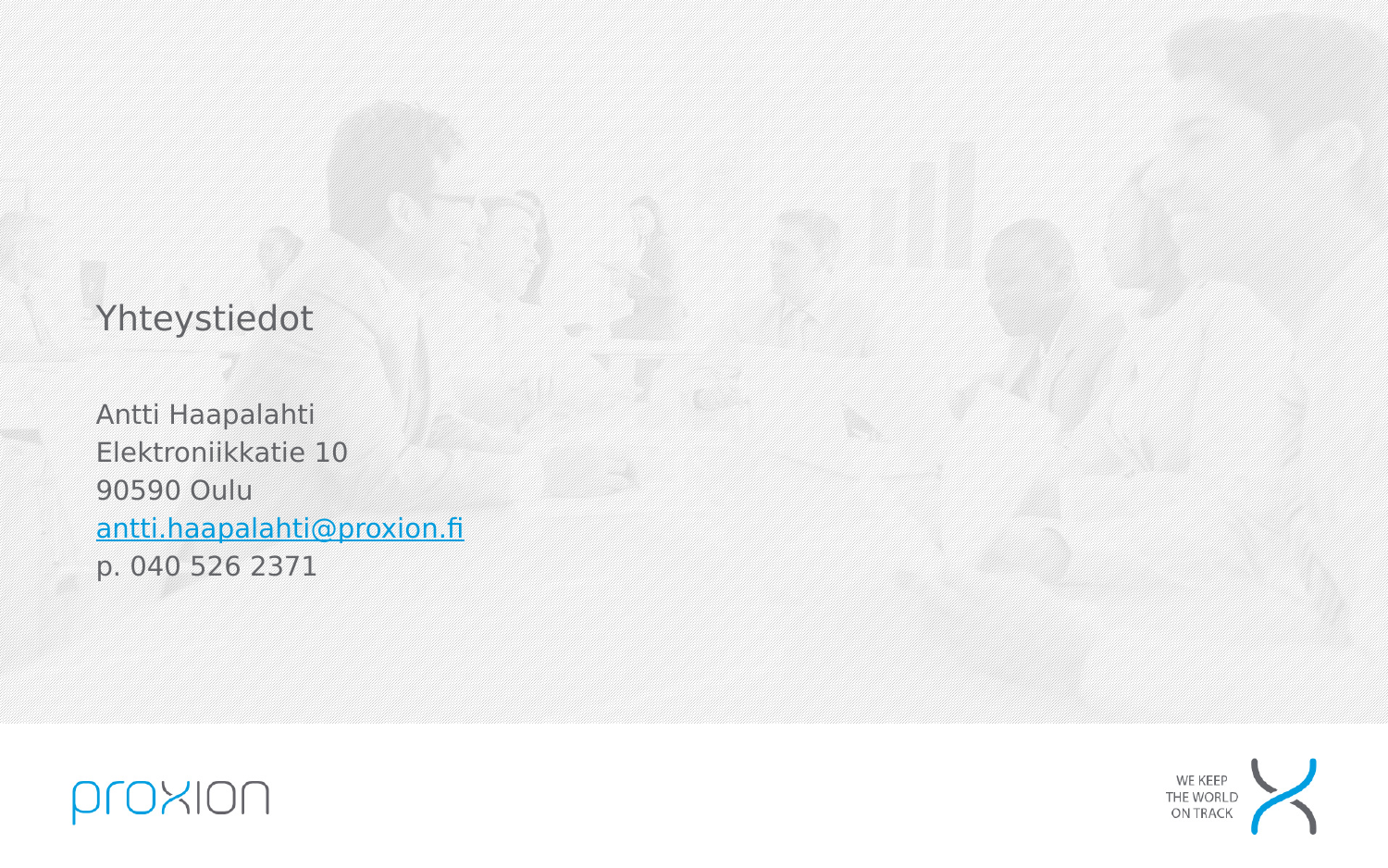

#

Yhteystiedot

Antti Haapalahti
Elektroniikkatie 10
90590 Oulu
antti.haapalahti@proxion.fi
p. 040 526 2371